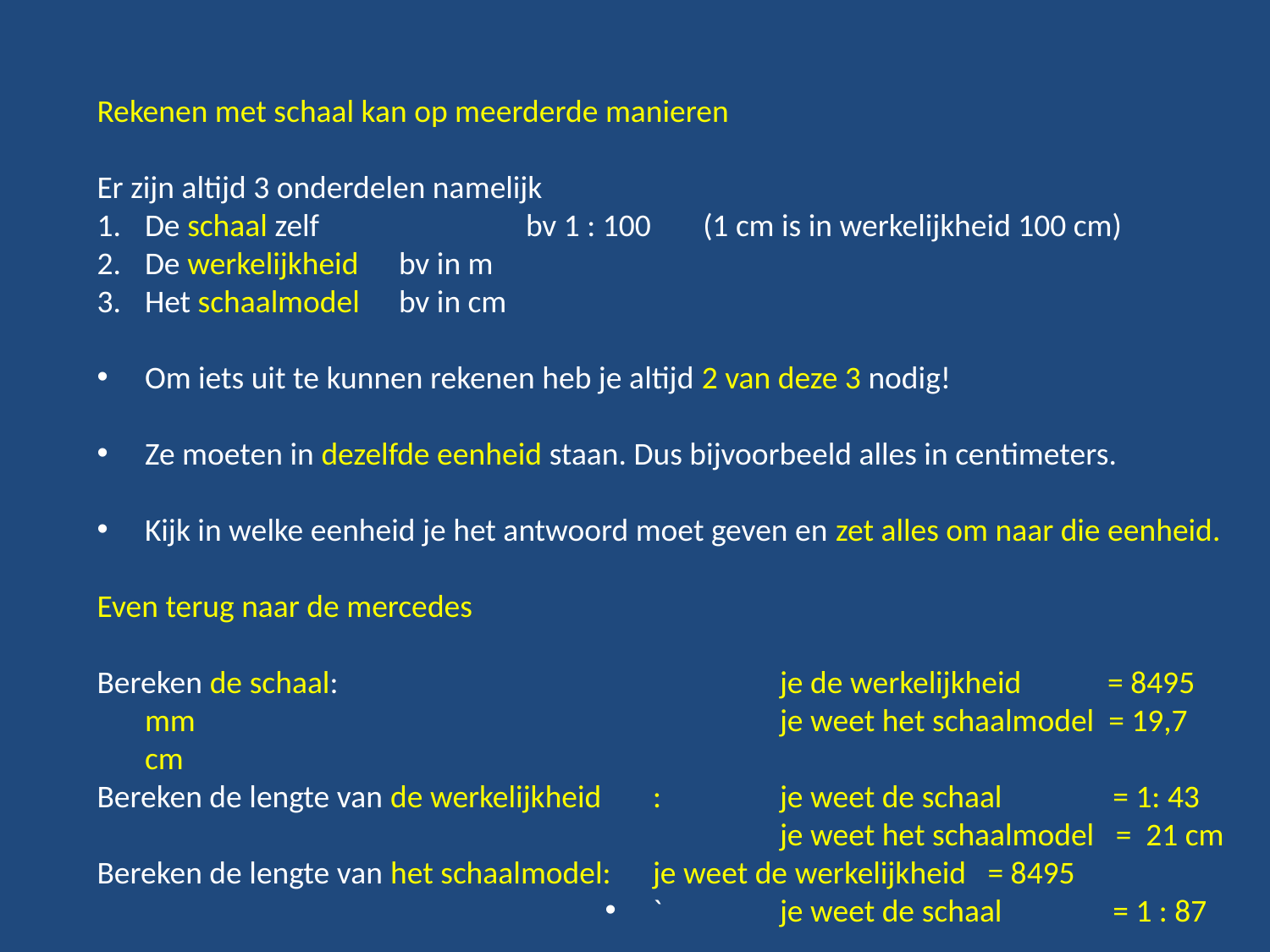

Rekenen met schaal kan op meerderde manieren

Er zijn altijd 3 onderdelen namelijk
De schaal zelf		bv 1 : 100	       (1 cm is in werkelijkheid 100 cm)
De werkelijkheid	bv in m
Het schaalmodel	bv in cm

Om iets uit te kunnen rekenen heb je altijd 2 van deze 3 nodig!

Ze moeten in dezelfde eenheid staan. Dus bijvoorbeeld alles in centimeters.

Kijk in welke eenheid je het antwoord moet geven en zet alles om naar die eenheid.

Even terug naar de mercedes

Bereken de schaal:				je de werkelijkheid            = 8495 mm					je weet het schaalmodel  = 19,7 cm
Bereken de lengte van de werkelijkheid	:	je weet de schaal 	           = 1: 43
						je weet het schaalmodel   =  21 cm
Bereken de lengte van het schaalmodel: 	je weet de werkelijkheid   = 8495
`	je weet de schaal 	           = 1 : 87